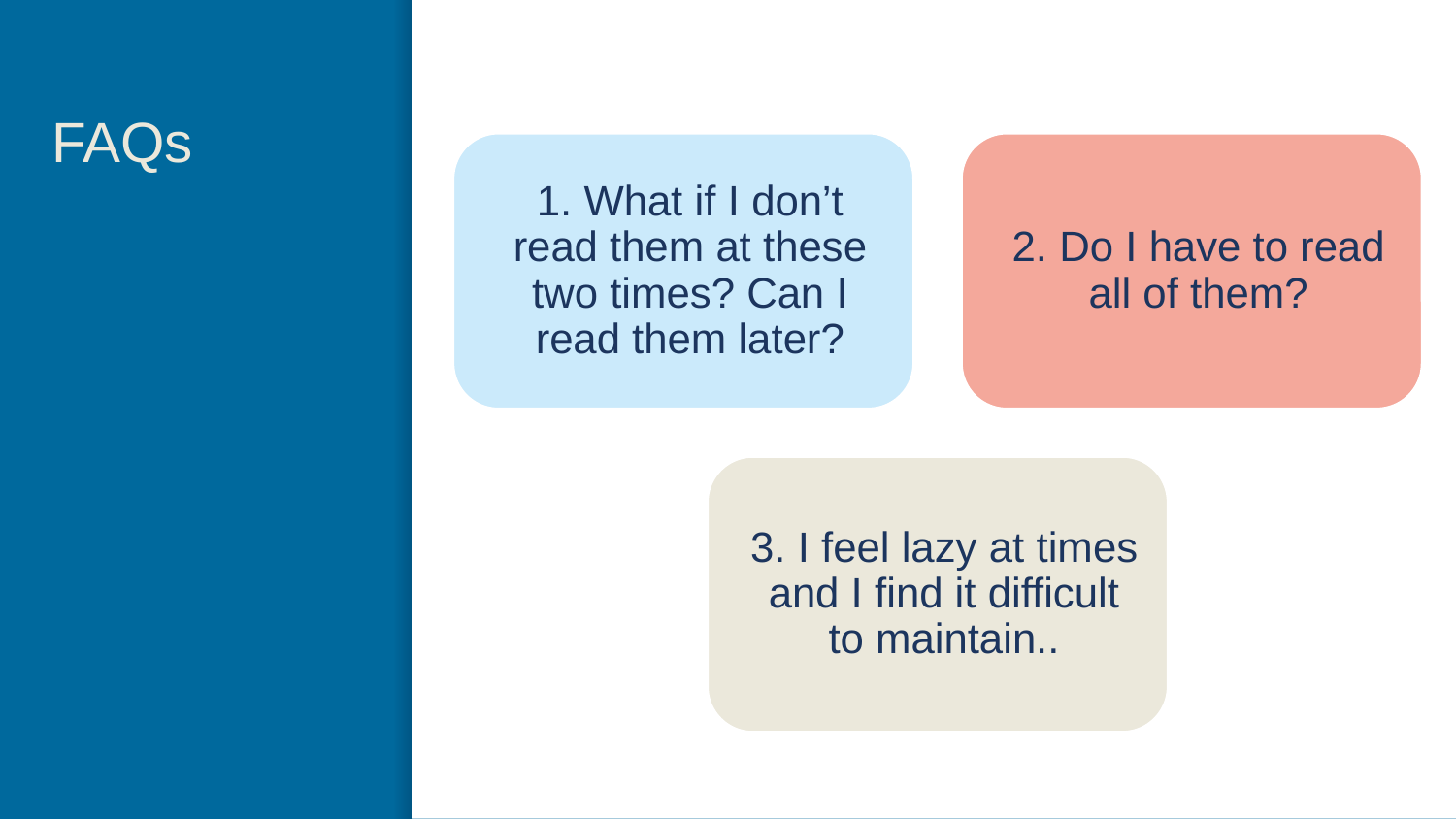

# FAQs

1. What if I don’t read them at these two times? Can I read them later?
2. Do I have to read all of them?
3. I feel lazy at times and I find it difficult to maintain..
15